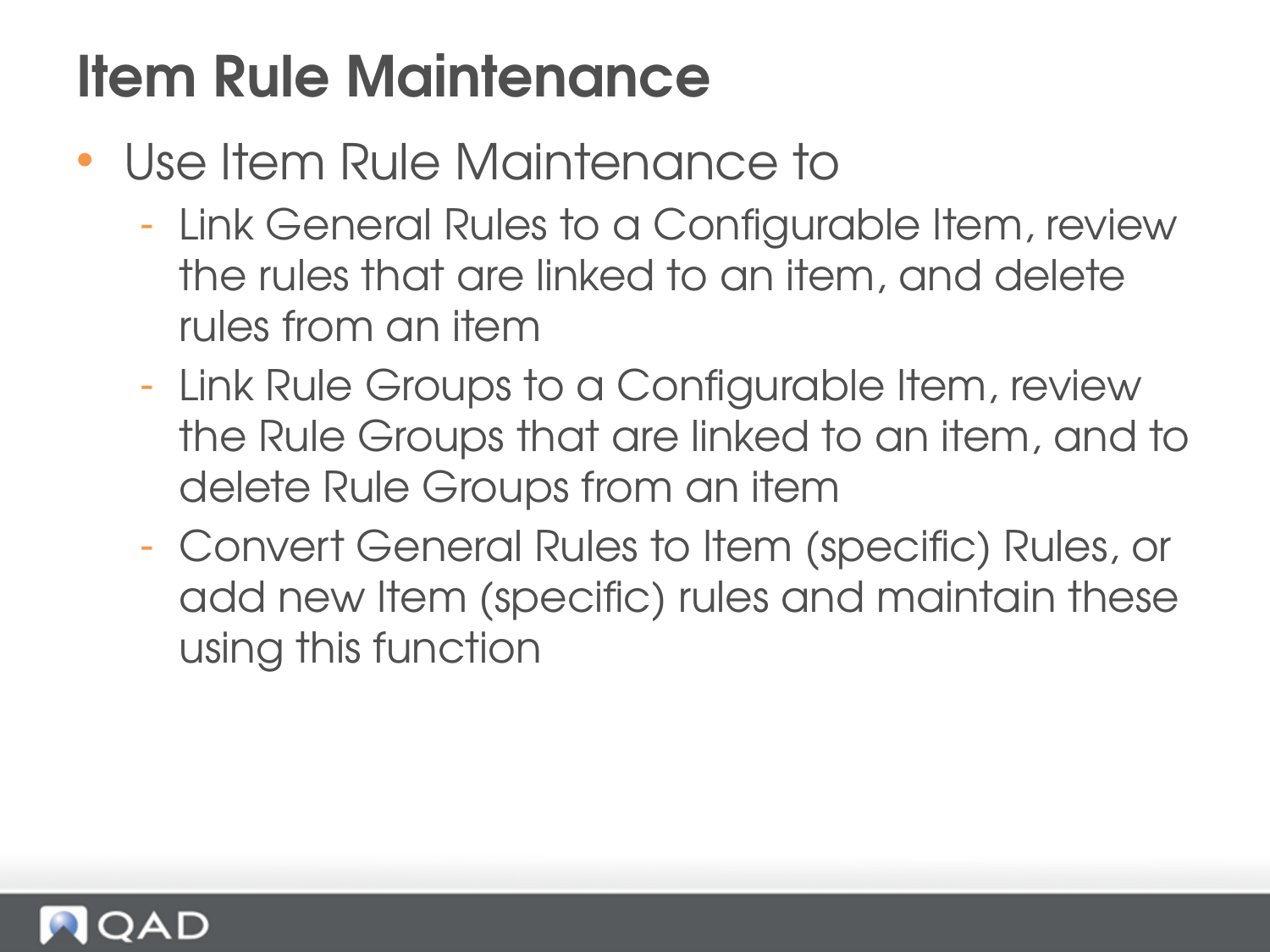

# Item Rule Maintenance
Use Item Rule Maintenance to
Link General Rules to a Configurable Item, review the rules that are linked to an item, and delete rules from an item
Link Rule Groups to a Configurable Item, review the Rule Groups that are linked to an item, and to delete Rule Groups from an item
Convert General Rules to Item (specific) Rules, or add new Item (specific) rules and maintain these using this function